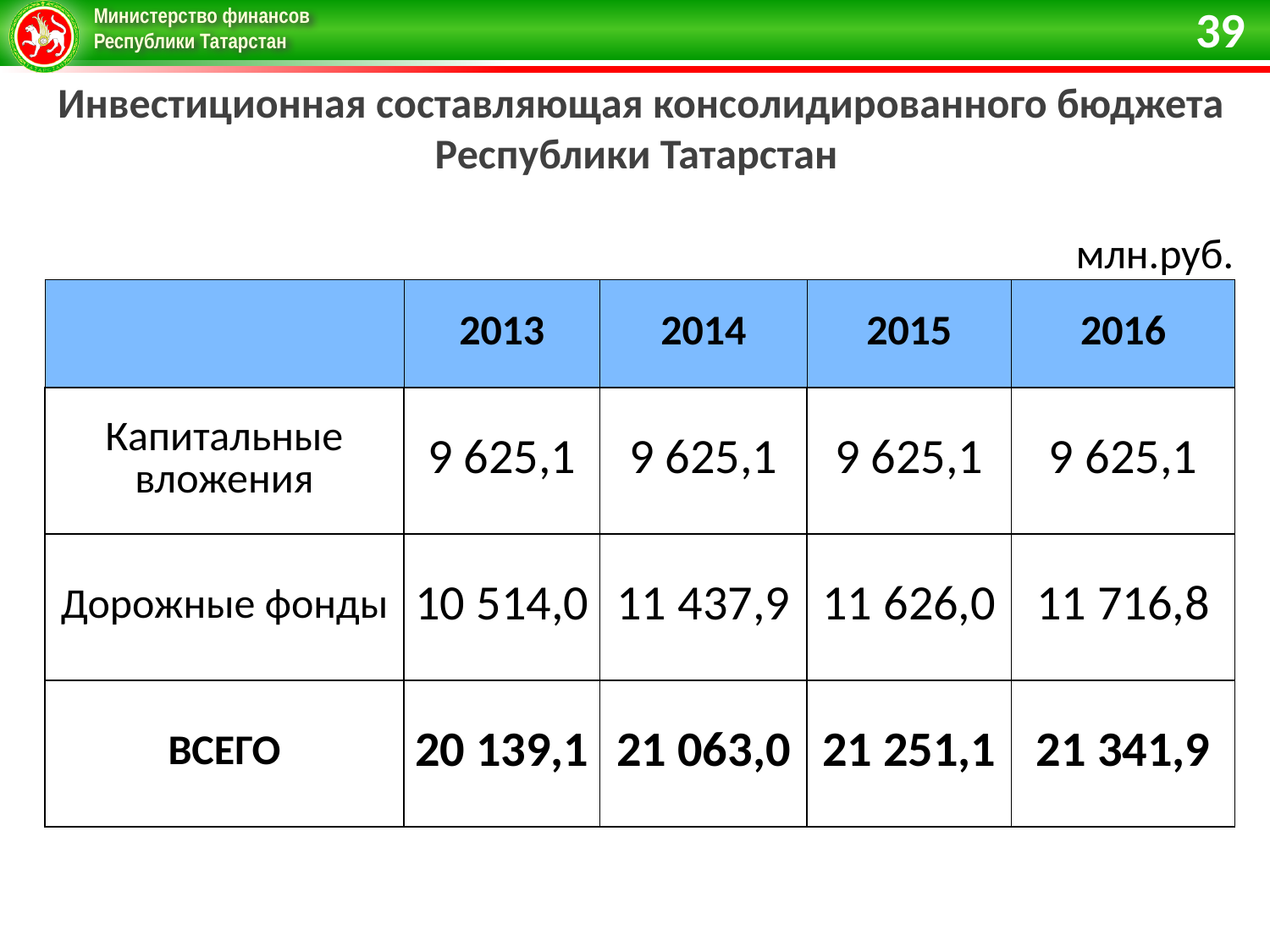

39
Инвестиционная составляющая консолидированного бюджета Республики Татарстан
|  |  |  |  | млн.руб. |
| --- | --- | --- | --- | --- |
|  | 2013 | 2014 | 2015 | 2016 |
| Капитальные вложения | 9 625,1 | 9 625,1 | 9 625,1 | 9 625,1 |
| Дорожные фонды | 10 514,0 | 11 437,9 | 11 626,0 | 11 716,8 |
| ВСЕГО | 20 139,1 | 21 063,0 | 21 251,1 | 21 341,9 |